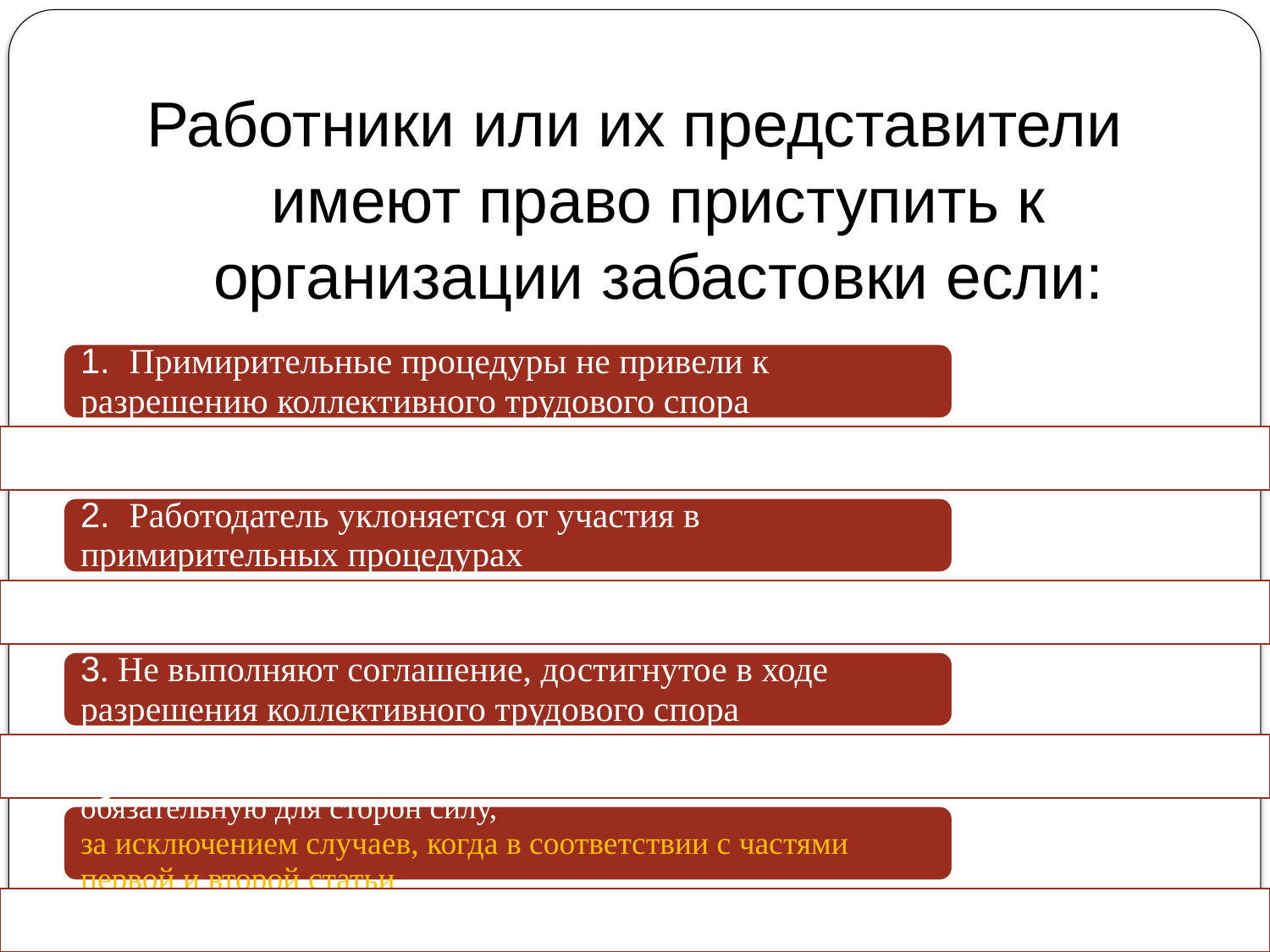

# Работники или их представители имеют право приступить к организации забастовки если:
1.  Примирительные процедуры не привели к разрешению коллективного трудового спора
2.  Работодатель уклоняется от участия в примирительных процедурах
3. Не выполняют соглашение, достигнутое в ходе разрешения коллективного трудового спора
4. Не исполняют решение трудового арбитража, имеющее обязательную для сторон силу,
за исключением случаев, когда в соответствии с частями первой и второй статьи
413 ТК РФ забастовка не может быть проведена.